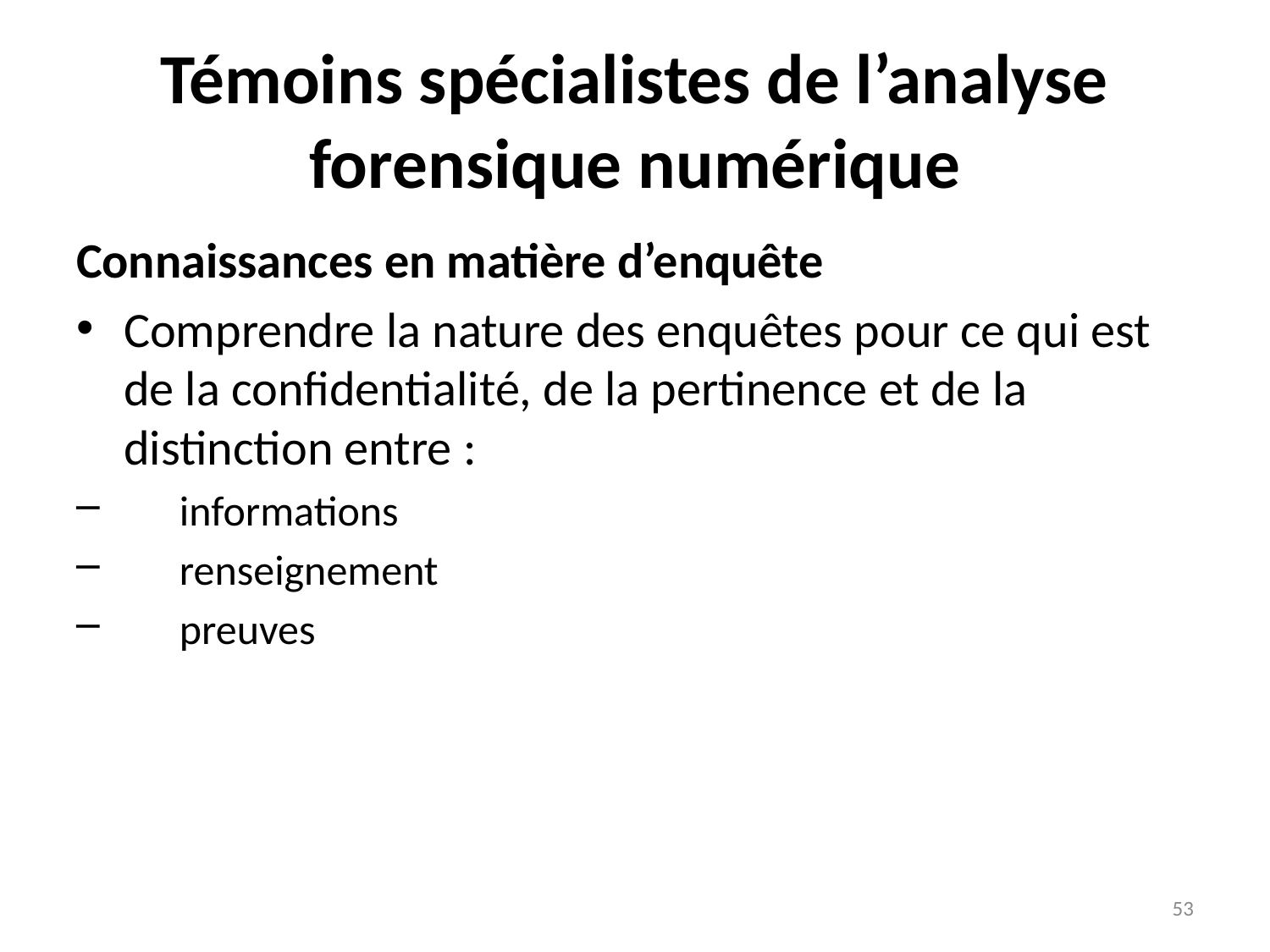

# Témoins spécialistes de l’analyse forensique numérique
Connaissances en matière d’enquête
Comprendre la nature des enquêtes pour ce qui est de la confidentialité, de la pertinence et de la distinction entre :
informations
renseignement
preuves

53